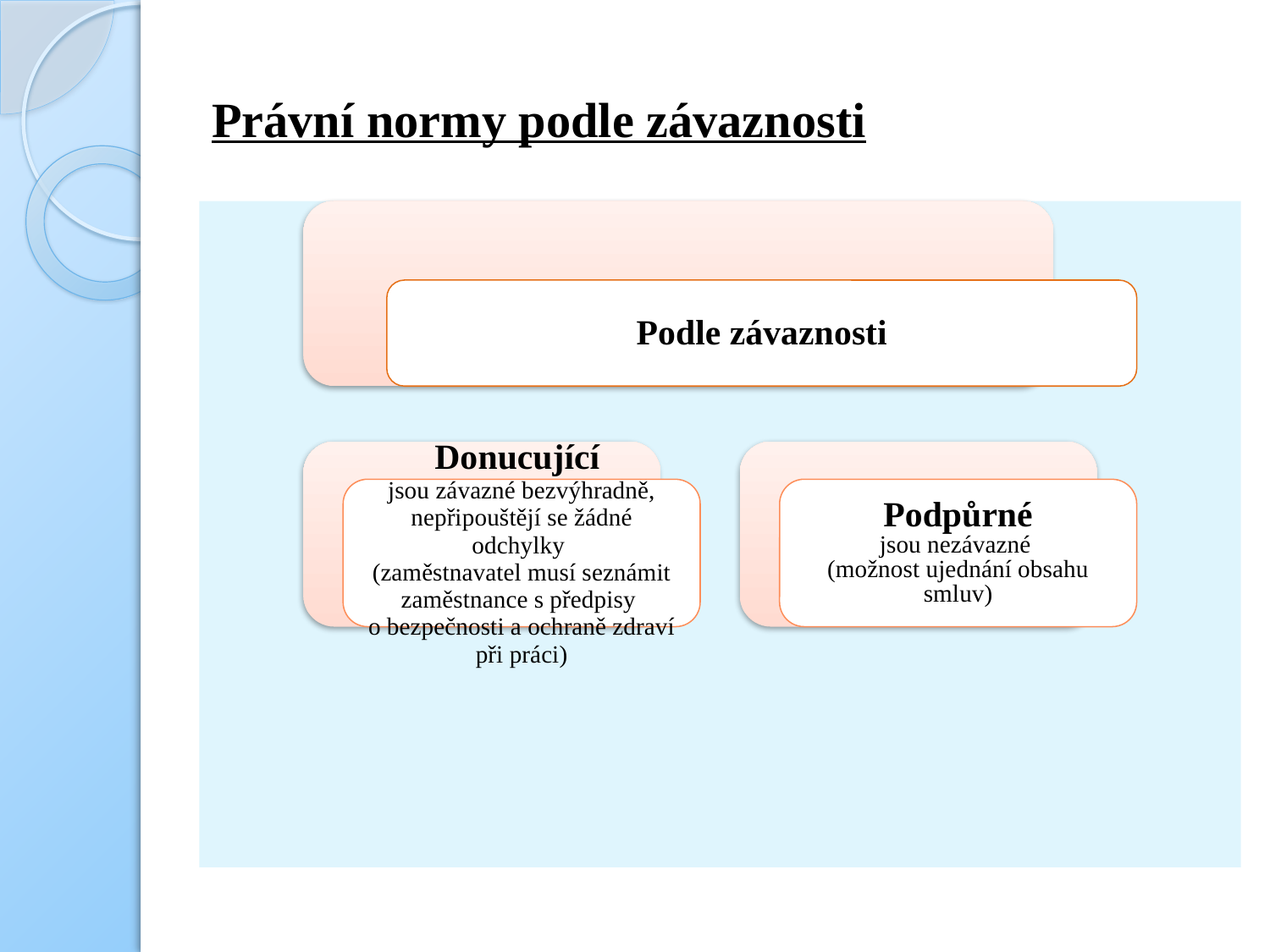

# Právní normy podle závaznosti
Podle závaznosti
Donucující
jsou závazné bezvýhradně, nepřipouštějí se žádné odchylky
(zaměstnavatel musí seznámit zaměstnance s předpisy
o bezpečnosti a ochraně zdraví při práci)
Podpůrné
jsou nezávazné
(možnost ujednání obsahu smluv)